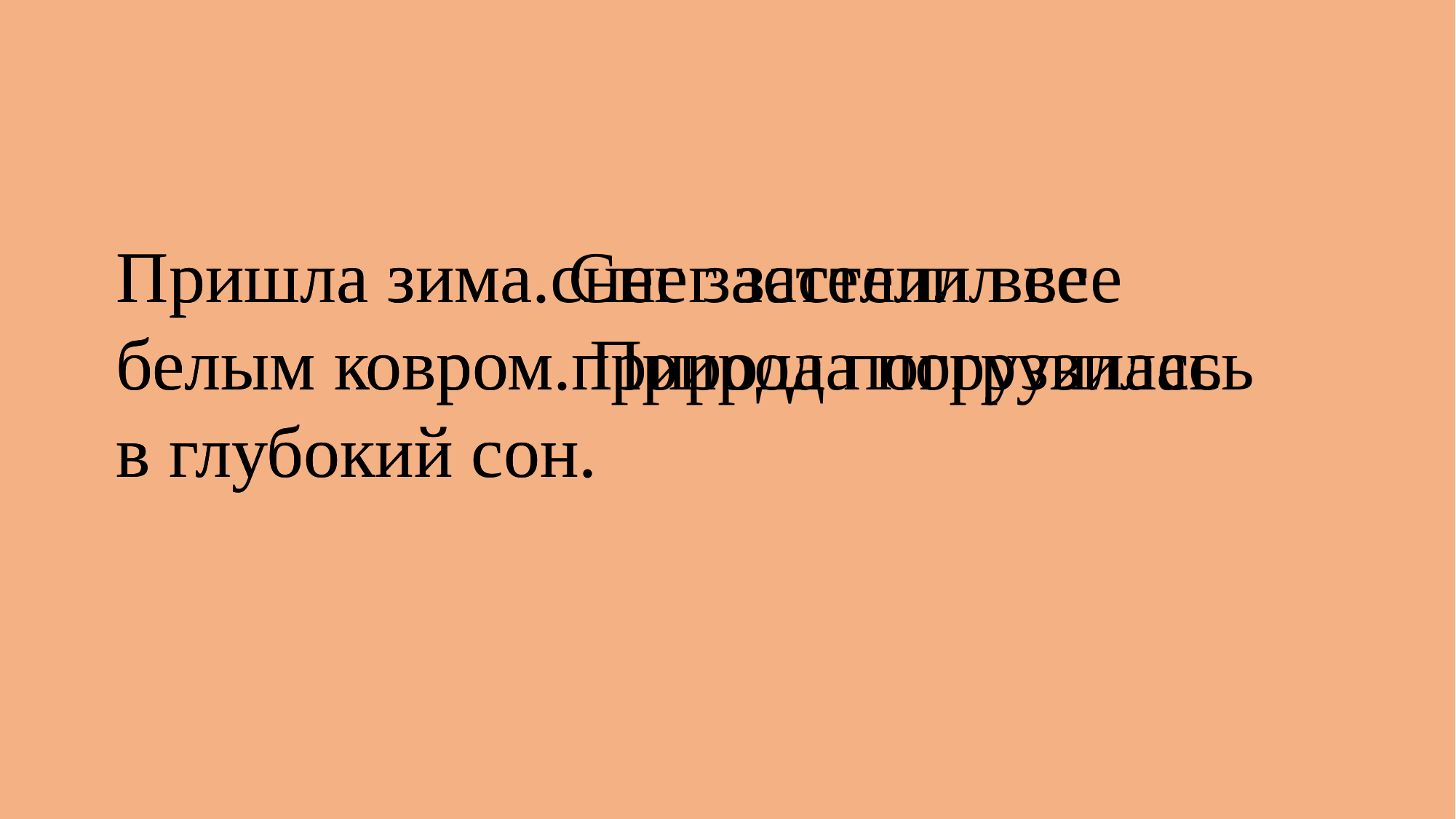

Пришла зима снег застелил все белым ковром природа погрузилась в глубокий сон.
Пришла зима. Снег застелил все белым ковром. Природа погрузилась в глубокий сон.